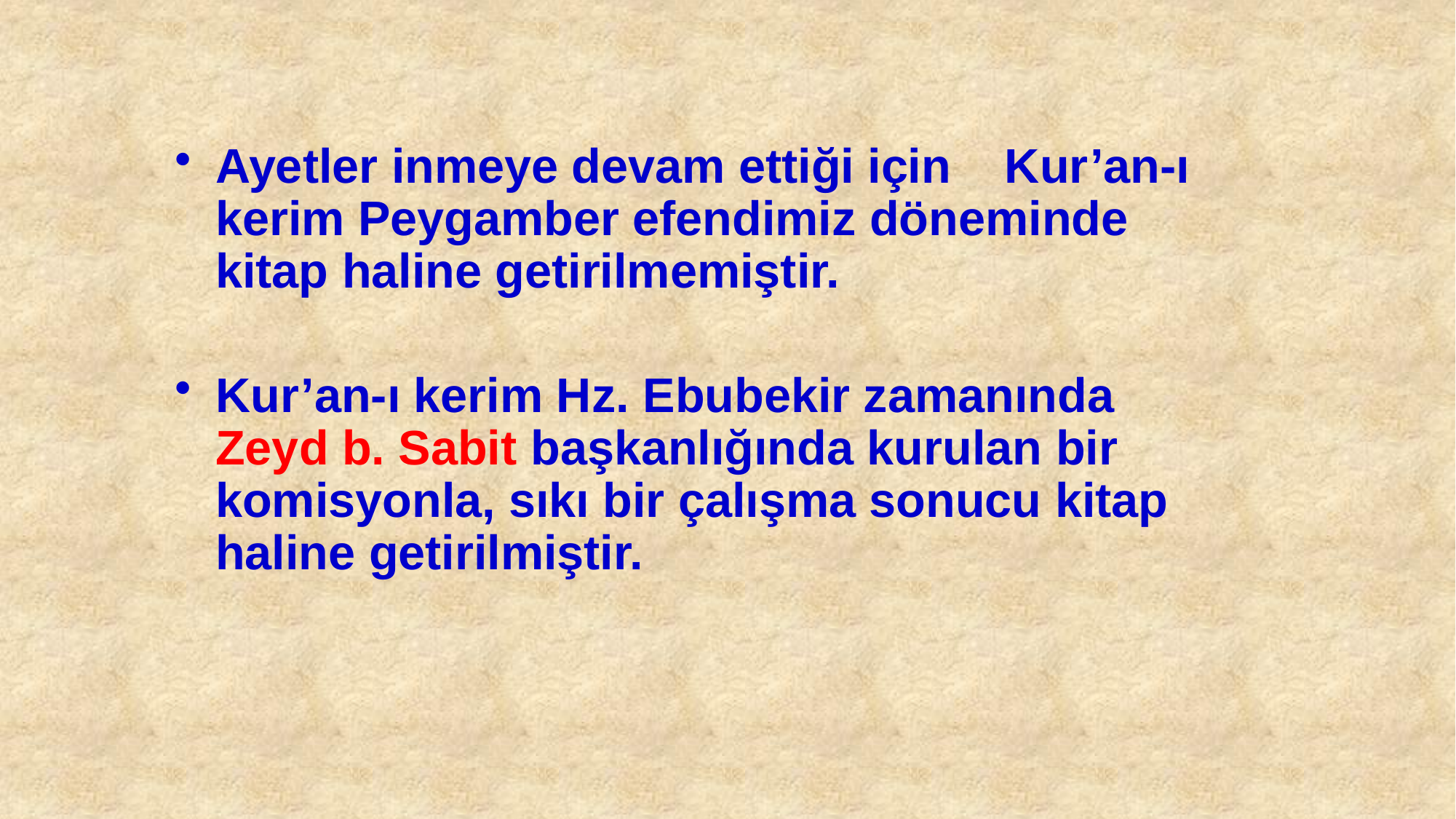

Ayetler inmeye devam ettiği için    Kur’an-ı kerim Peygamber efendimiz döneminde kitap haline getirilmemiştir.

Kur’an-ı kerim Hz. Ebubekir zamanında Zeyd b. Sabit başkanlığında kurulan bir komisyonla, sıkı bir çalışma sonucu kitap haline getirilmiştir.